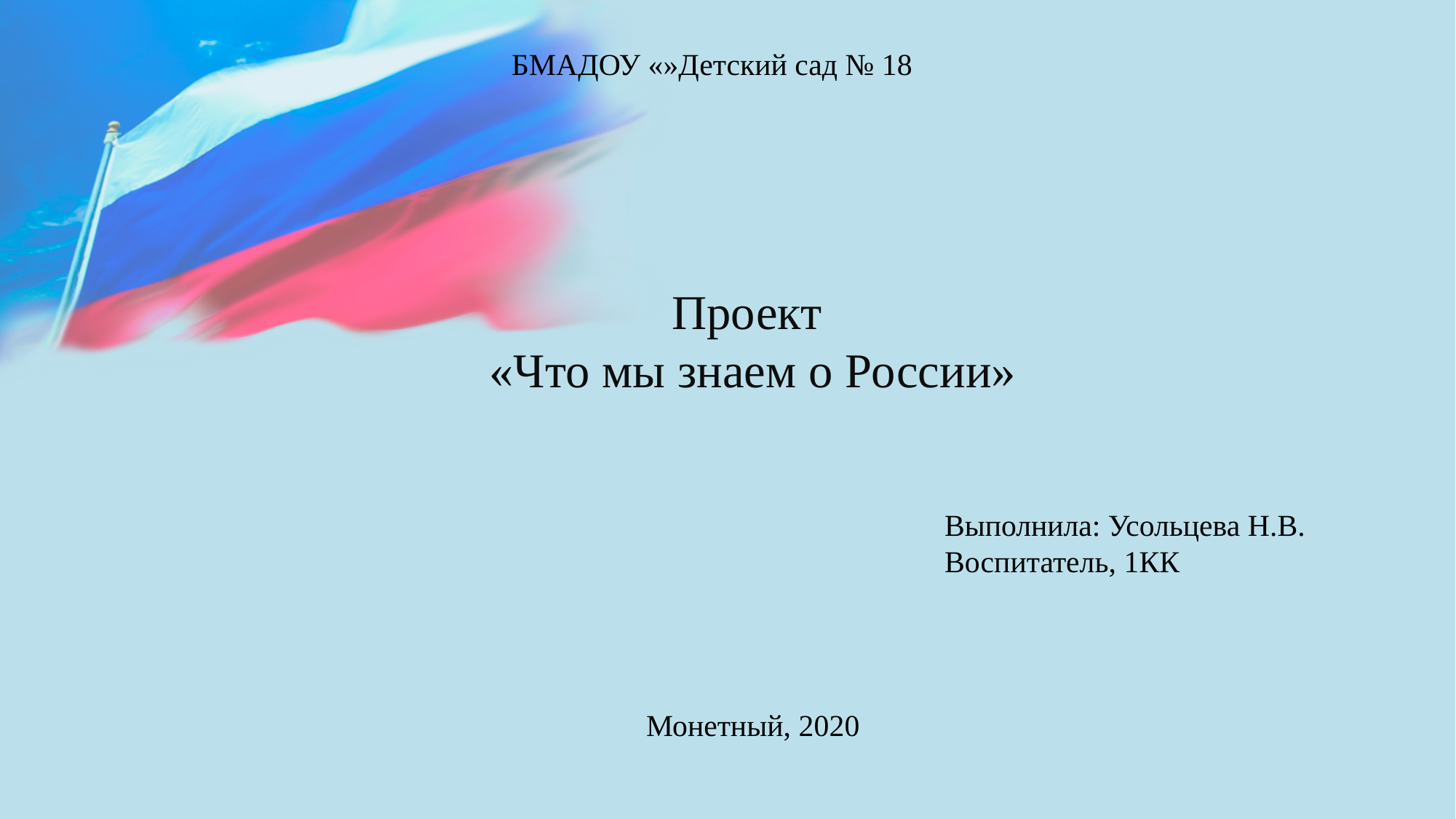

БМАДОУ «»Детский сад № 18
Проект
«Что мы знаем о России»
Выполнила: Усольцева Н.В.
Воспитатель, 1КК
Монетный, 2020